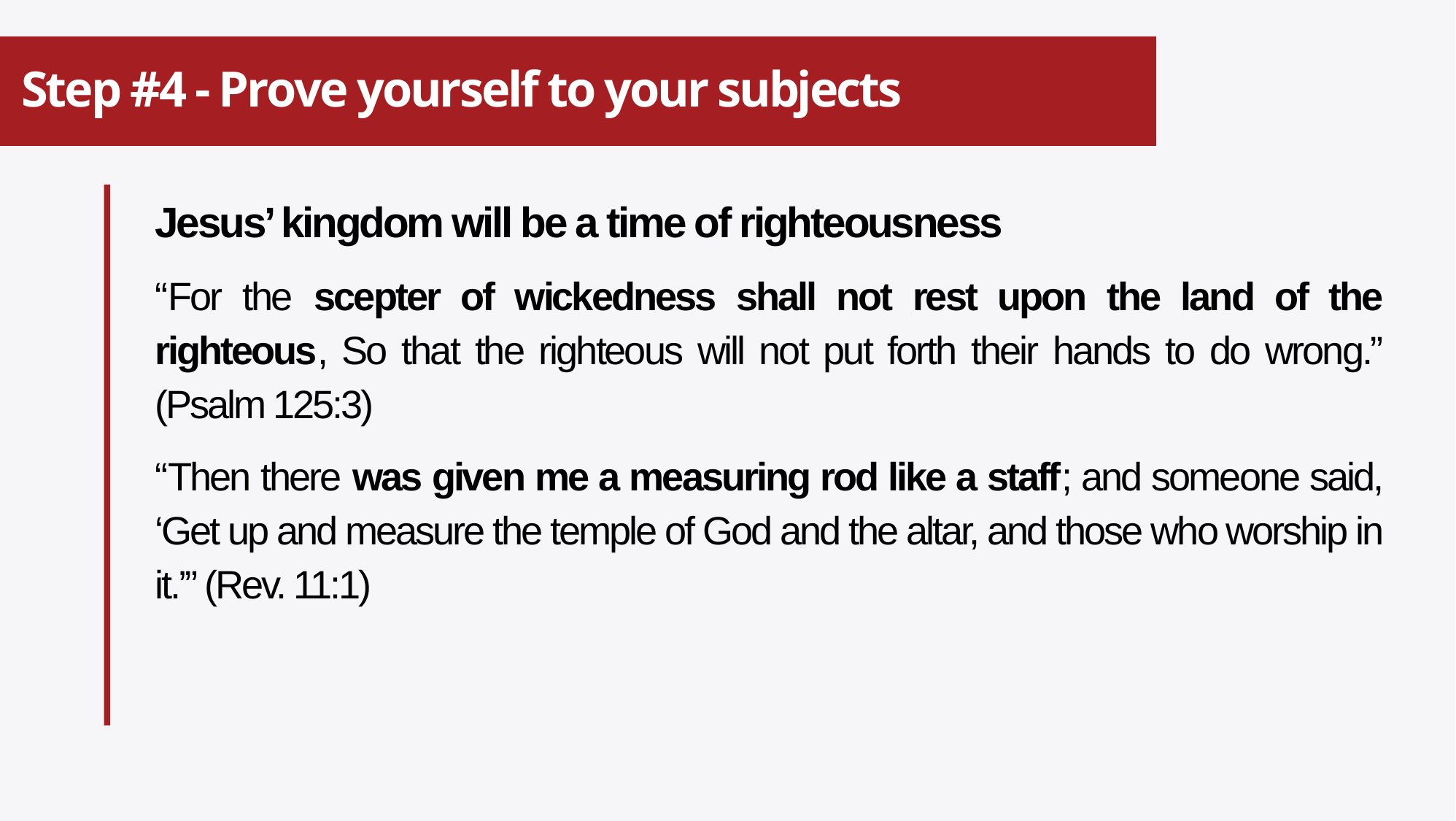

# Step #4 - Prove yourself to your subjects
Jesus’ kingdom will be a time of righteousness
“For the scepter of wickedness shall not rest upon the land of the righteous, So that the righteous will not put forth their hands to do wrong.” (Psalm 125:3)
“Then there was given me a measuring rod like a staff; and someone said, ‘Get up and measure the temple of God and the altar, and those who worship in it.’” (Rev. 11:1)